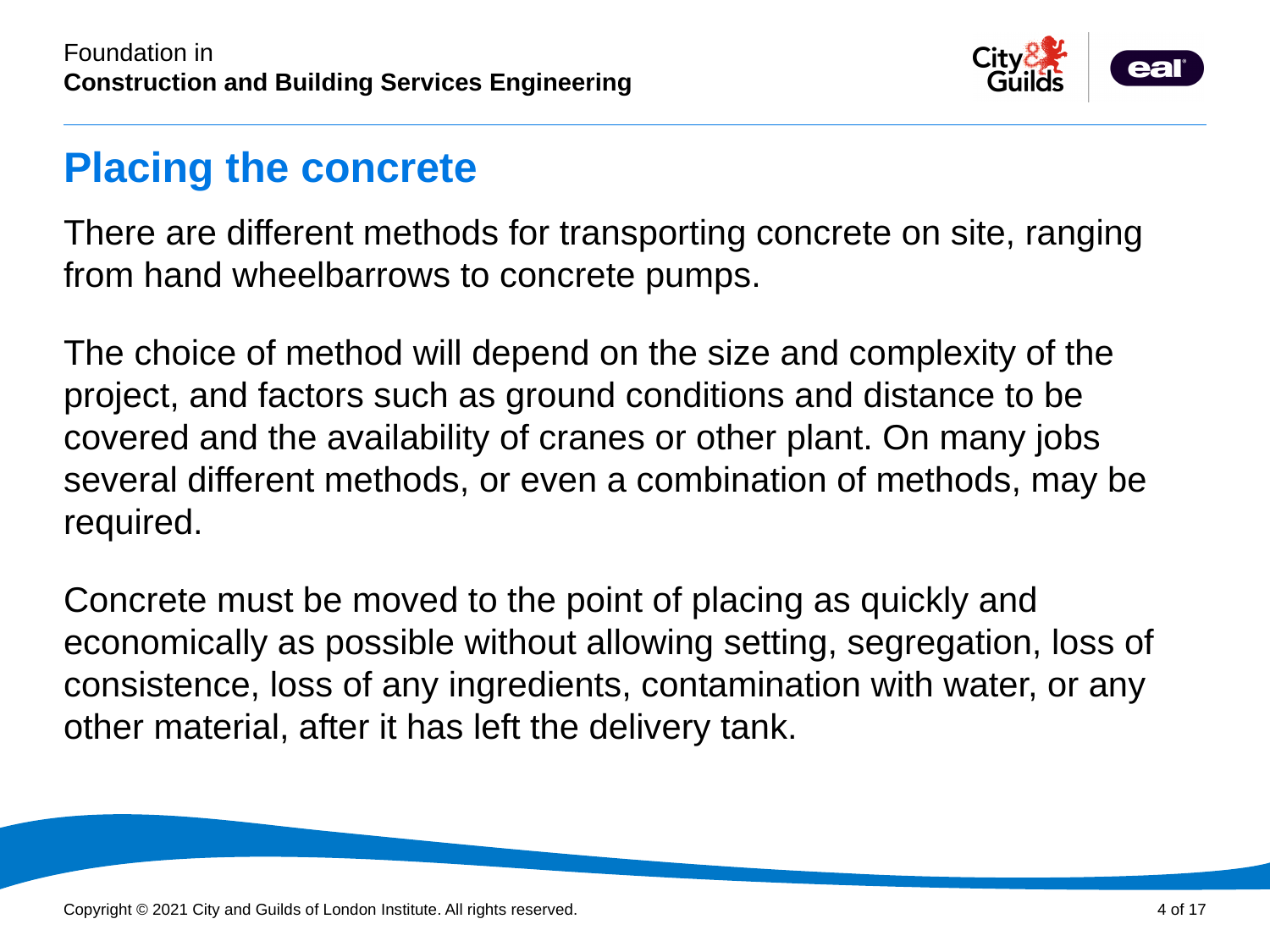

# Placing the concrete
There are different methods for transporting concrete on site, ranging from hand wheelbarrows to concrete pumps.
The choice of method will depend on the size and complexity of the project, and factors such as ground conditions and distance to be covered and the availability of cranes or other plant. On many jobs several different methods, or even a combination of methods, may be required.
Concrete must be moved to the point of placing as quickly and economically as possible without allowing setting, segregation, loss of consistence, loss of any ingredients, contamination with water, or any other material, after it has left the delivery tank.